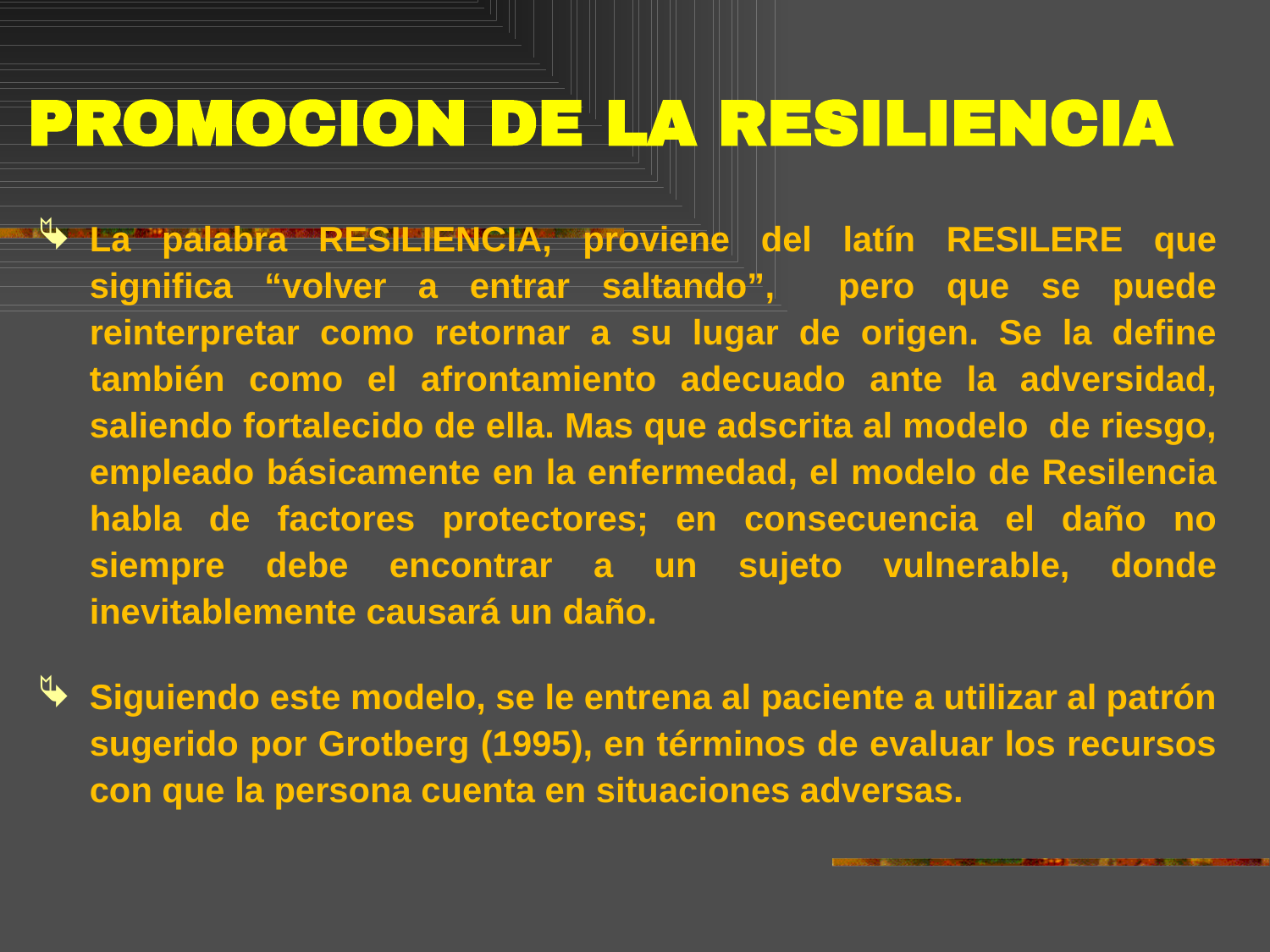

# PROMOCION DE LA RESILIENCIA
La palabra RESILIENCIA, proviene del latín RESILERE que significa “volver a entrar saltando”,  pero que se puede reinterpretar como retornar a su lugar de origen. Se la define también como el afrontamiento adecuado ante la adversidad, saliendo fortalecido de ella. Mas que adscrita al modelo  de riesgo, empleado básicamente en la enfermedad, el modelo de Resilencia habla de factores protectores; en consecuencia el daño no siempre debe encontrar a un sujeto vulnerable, donde inevitablemente causará un daño.

Siguiendo este modelo, se le entrena al paciente a utilizar al patrón sugerido por Grotberg (1995), en términos de evaluar los recursos con que la persona cuenta en situaciones adversas.